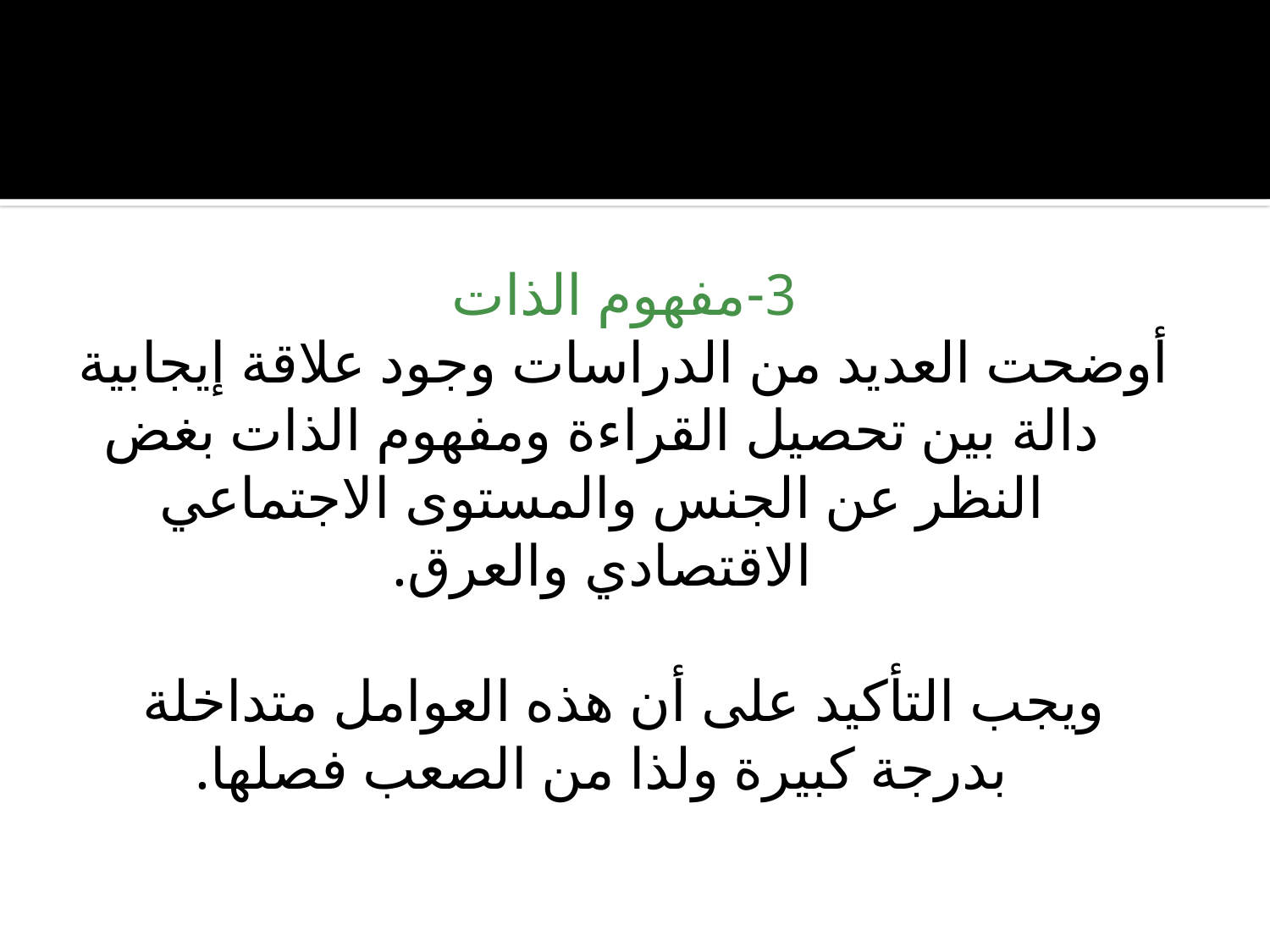

#
3-مفهوم الذات
أوضحت العديد من الدراسات وجود علاقة إيجابية دالة بين تحصيل القراءة ومفهوم الذات بغض النظر عن الجنس والمستوى الاجتماعي الاقتصادي والعرق.

ويجب التأكيد على أن هذه العوامل متداخلة بدرجة كبيرة ولذا من الصعب فصلها.